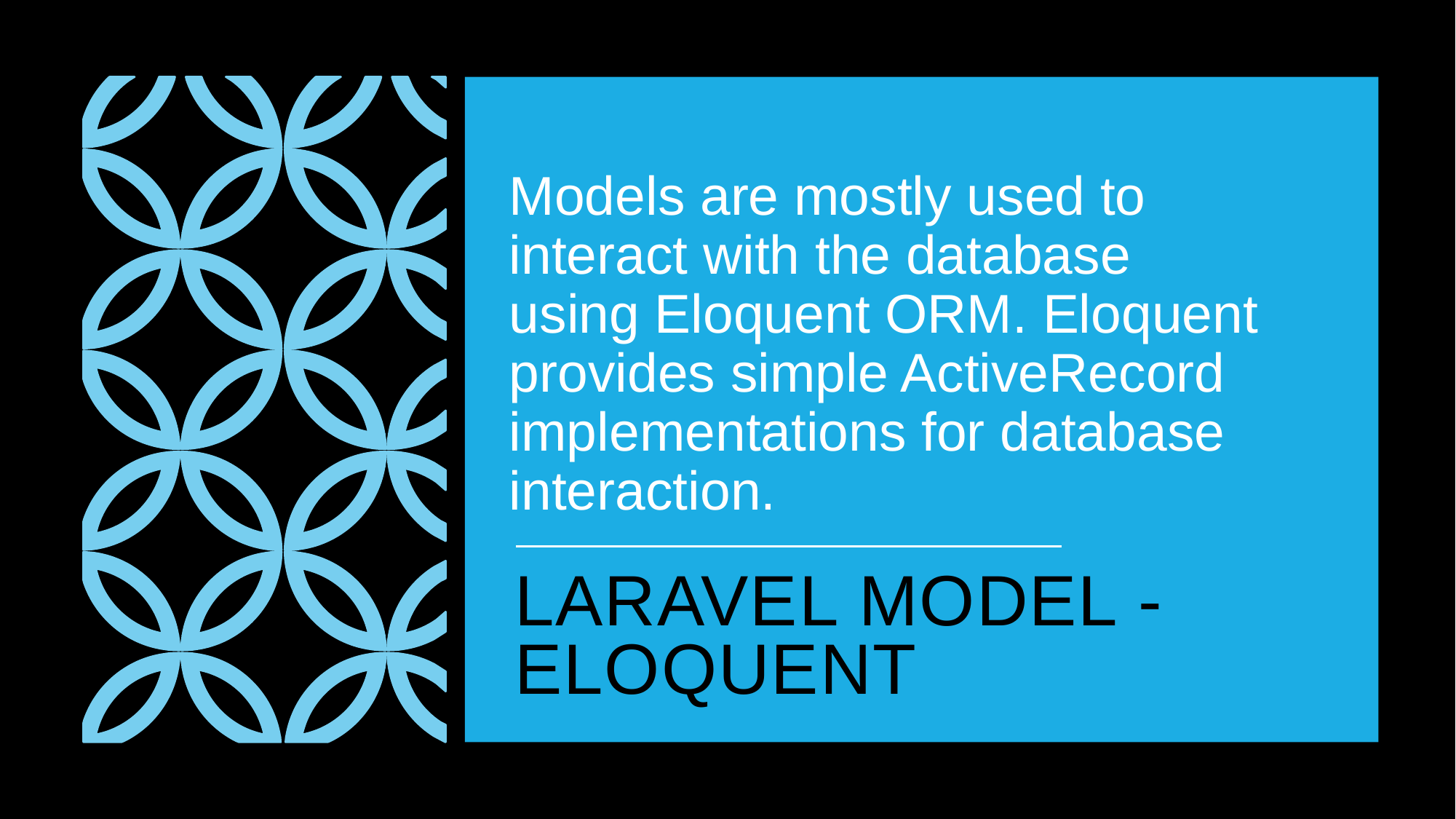

Models are mostly used to interact with the database using Eloquent ORM. Eloquent provides simple ActiveRecord implementations for database interaction.

# LARAVEL MODEL - Eloquent